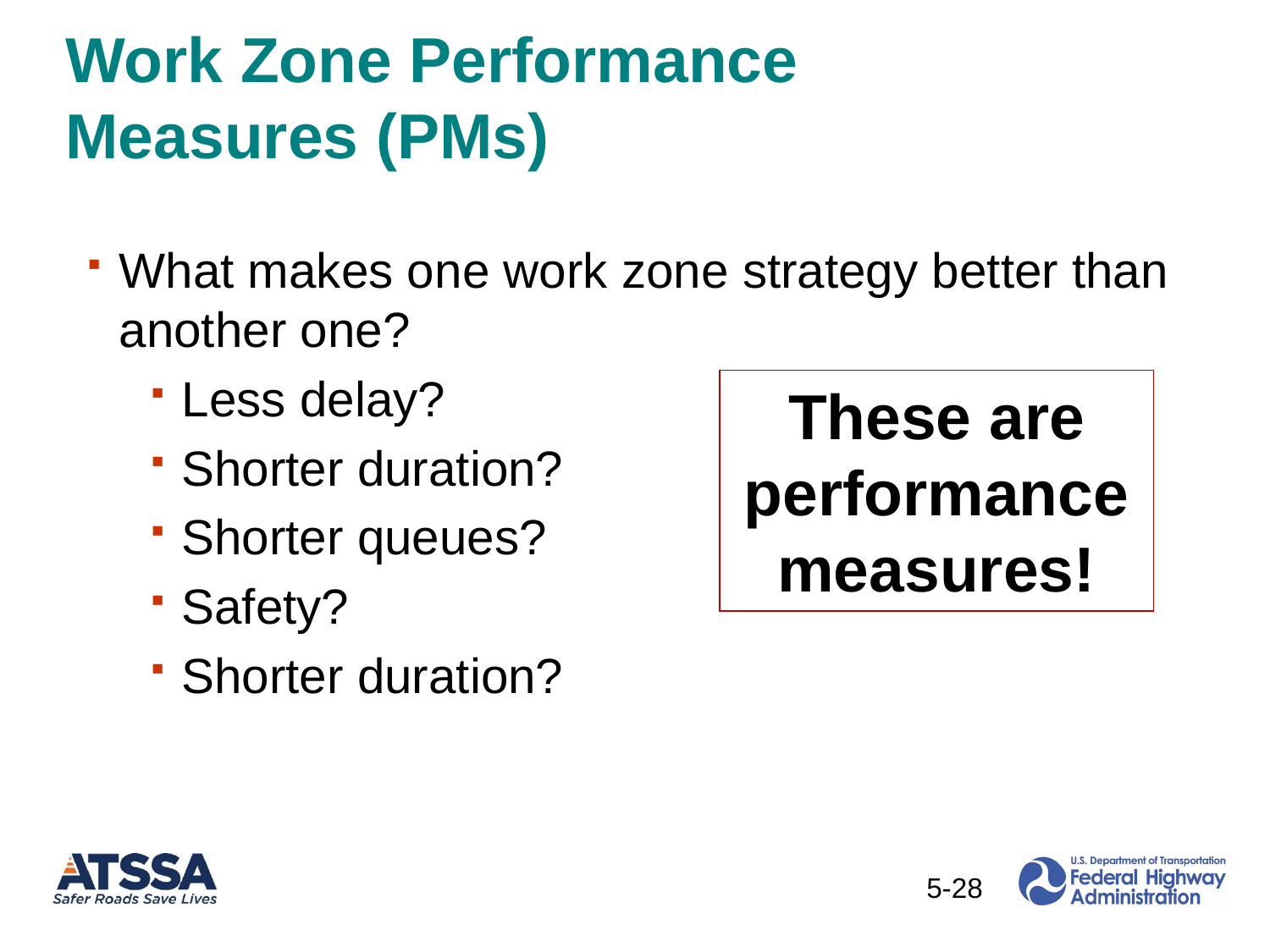

# Work Zone Performance Measures (PMs)
What makes one work zone strategy better than another one?
Less delay?
Shorter duration?
Shorter queues?
Safety?
Shorter duration?
These are performance measures!